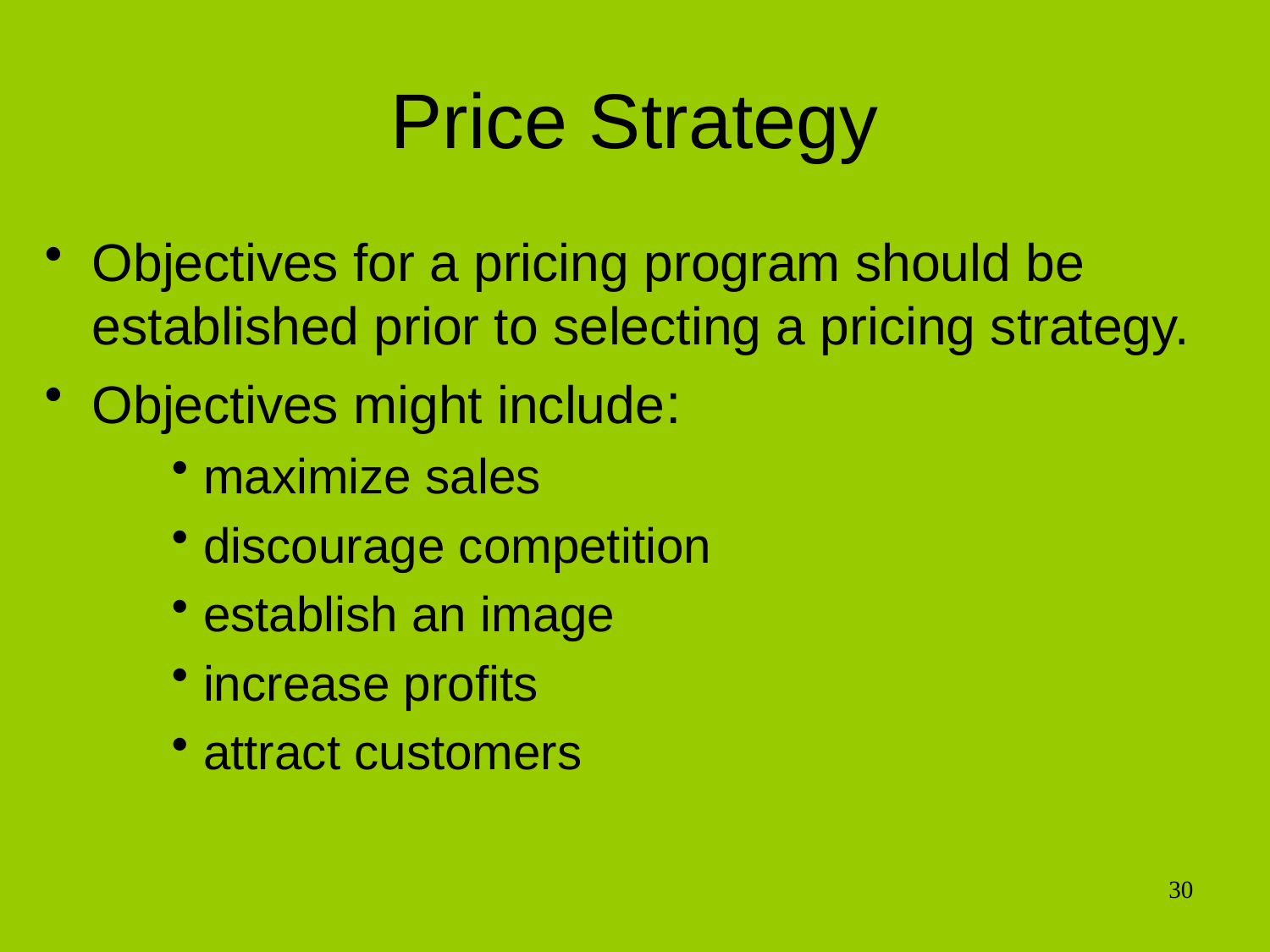

# Price Strategy
Objectives for a pricing program should be established prior to selecting a pricing strategy.
Objectives might include:
maximize sales
discourage competition
establish an image
increase profits
attract customers
30